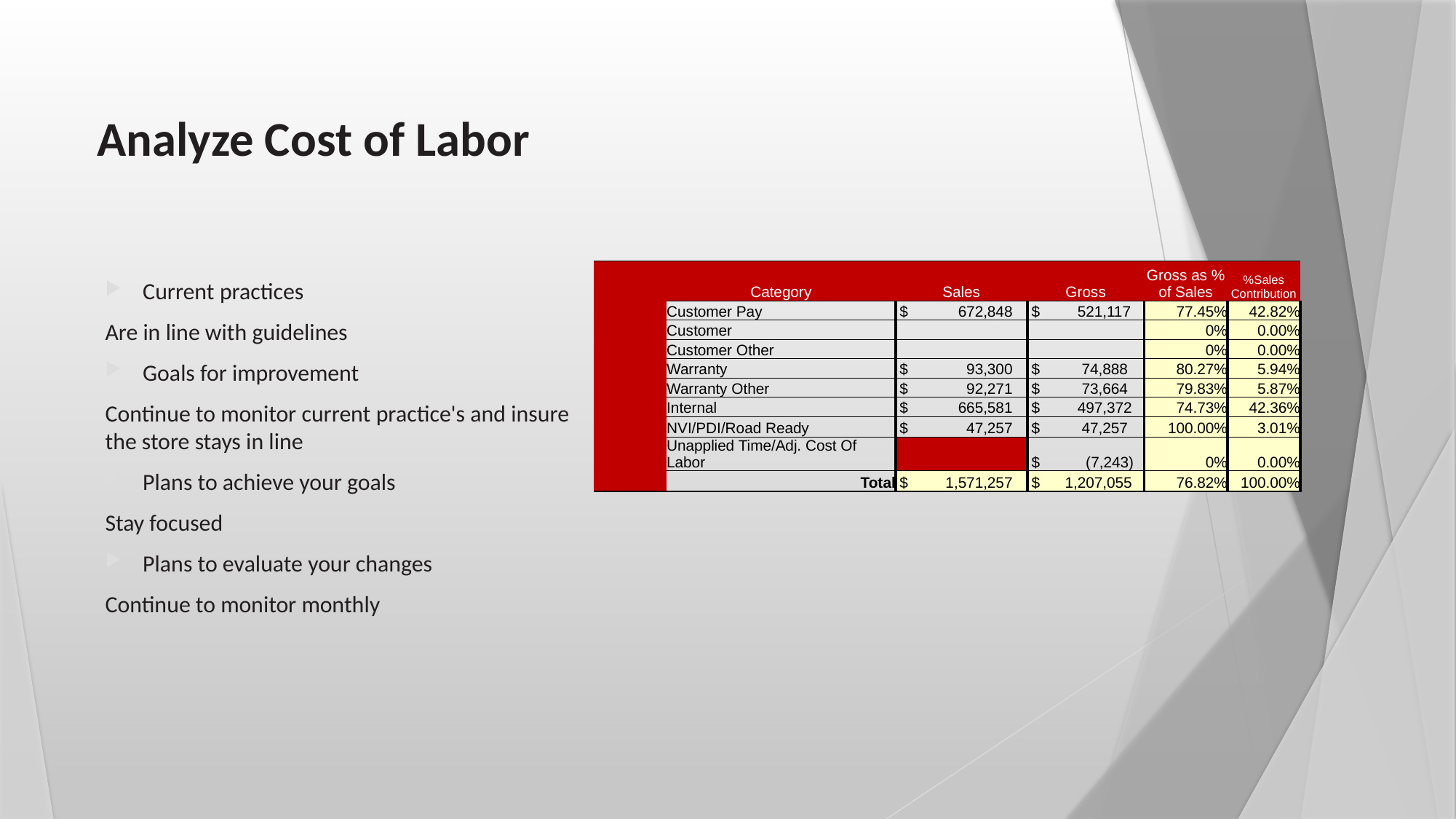

# Analyze Cost of Labor

Current practices
Are in line with guidelines
Goals for improvement
Continue to monitor current practice's and insure the store stays in line
Plans to achieve your goals
Stay focused
Plans to evaluate your changes
Continue to monitor monthly

|  | Category | Sales | Gross | Gross as % of Sales | %Sales Contribution |
| --- | --- | --- | --- | --- | --- |
|  | Customer Pay | $ 672,848 | $ 521,117 | 77.45% | 42.82% |
|  | Customer |  |  | 0% | 0.00% |
|  | Customer Other |  |  | 0% | 0.00% |
|  | Warranty | $ 93,300 | $ 74,888 | 80.27% | 5.94% |
|  | Warranty Other | $ 92,271 | $ 73,664 | 79.83% | 5.87% |
|  | Internal | $ 665,581 | $ 497,372 | 74.73% | 42.36% |
|  | NVI/PDI/Road Ready | $ 47,257 | $ 47,257 | 100.00% | 3.01% |
|  | Unapplied Time/Adj. Cost Of Labor |  | $ (7,243) | 0% | 0.00% |
|  | Total | $ 1,571,257 | $ 1,207,055 | 76.82% | 100.00% |